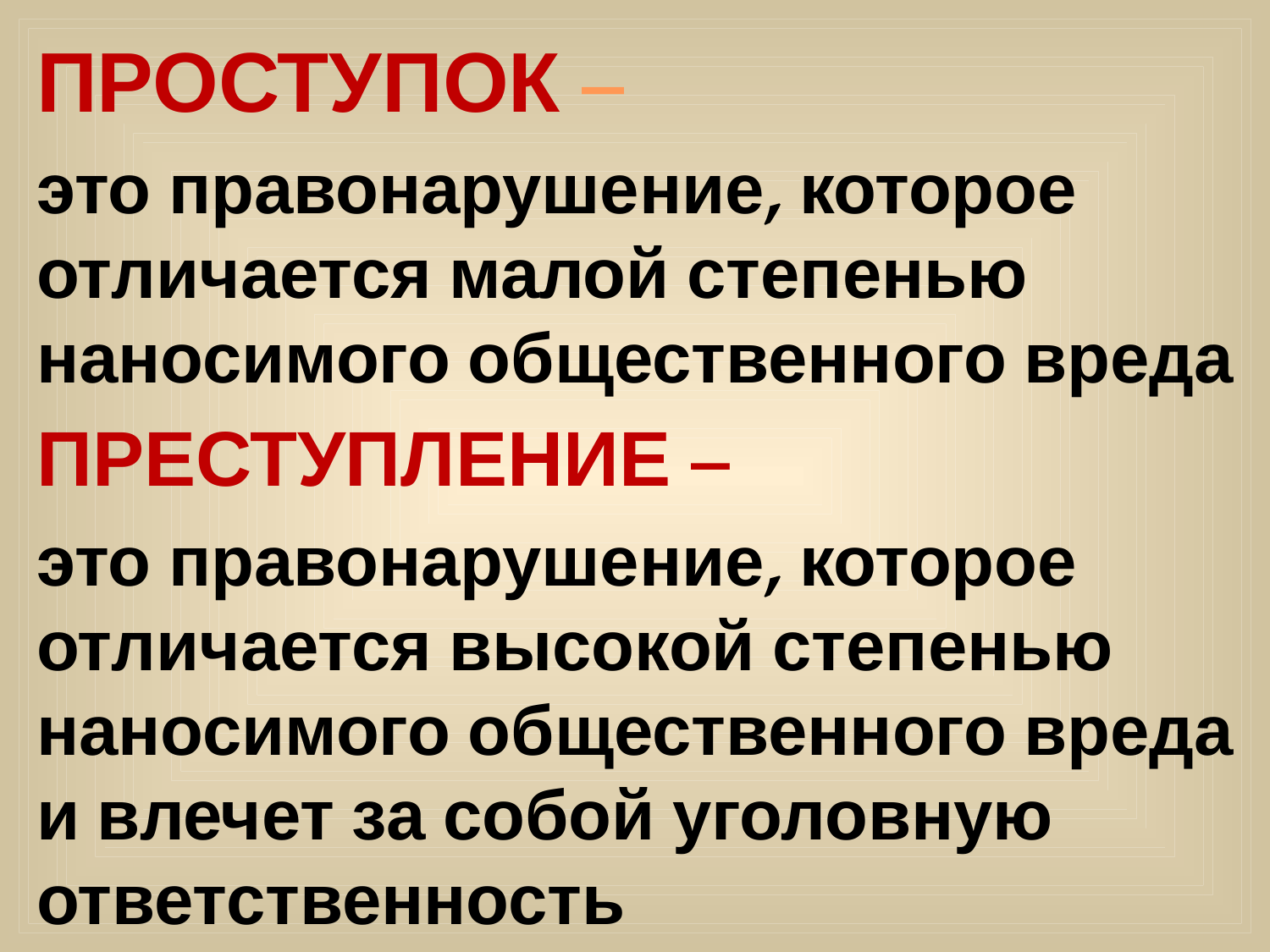

ПРОСТУПОК –
это правонарушение, которое отличается малой степенью наносимого общественного вреда

ПРЕСТУПЛЕНИЕ –
это правонарушение, которое отличается высокой степенью наносимого общественного вреда и влечет за собой уголовную ответственность